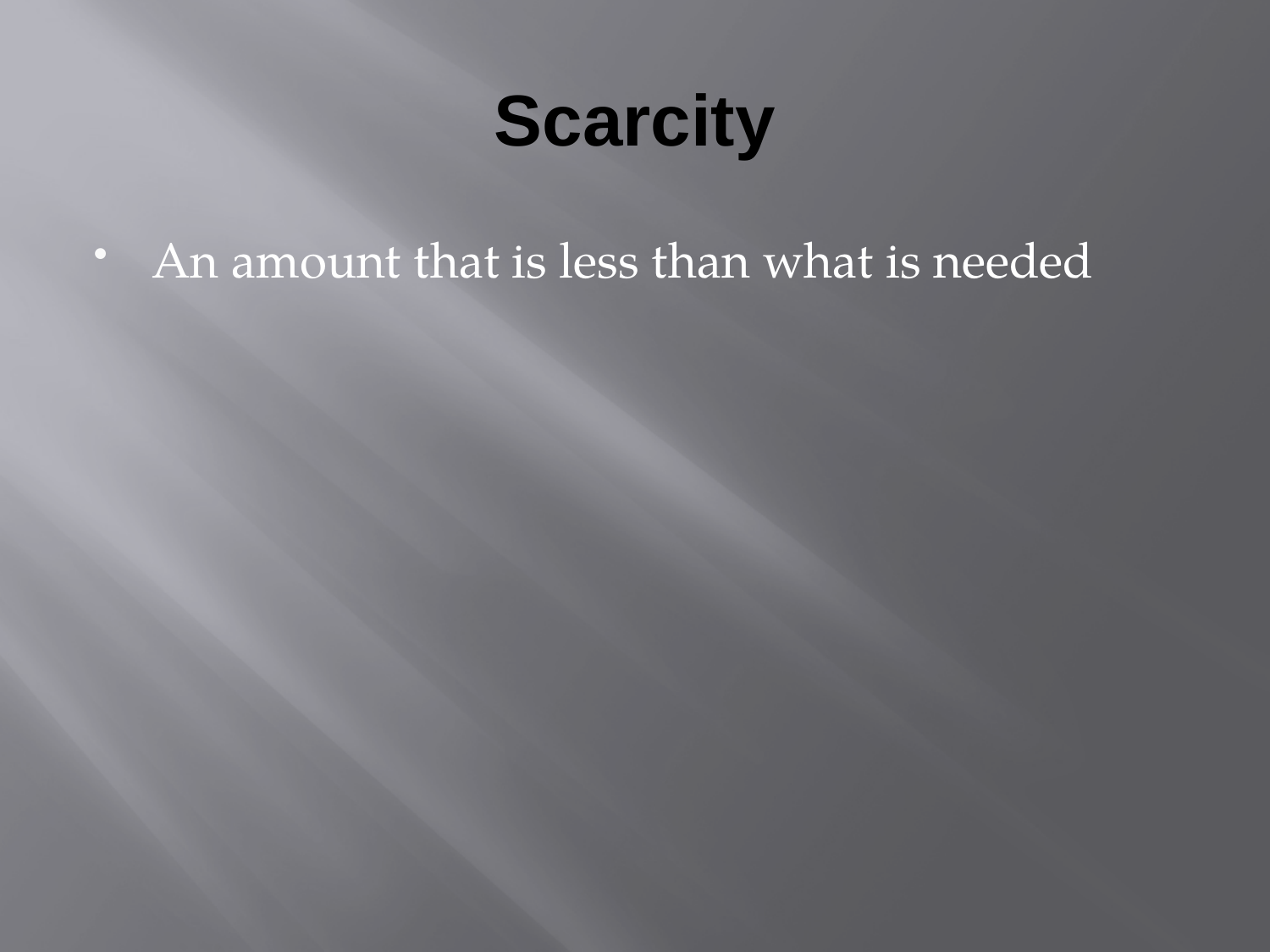

# Scarcity
An amount that is less than what is needed